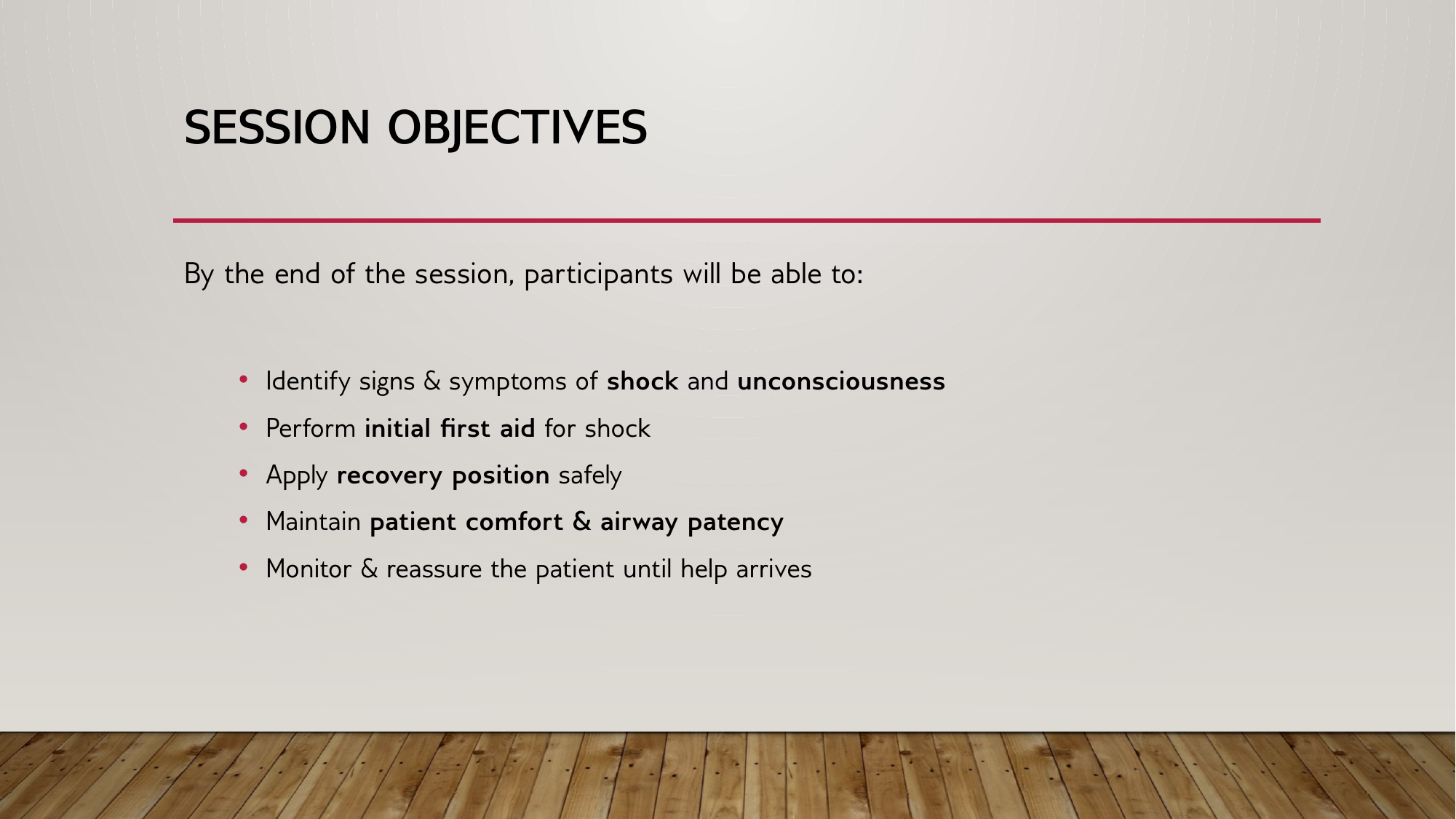

# Session Objectives
By the end of the session, participants will be able to:

Identify signs & symptoms of shock and unconsciousness
Perform initial first aid for shock
Apply recovery position safely
Maintain patient comfort & airway patency
Monitor & reassure the patient until help arrives